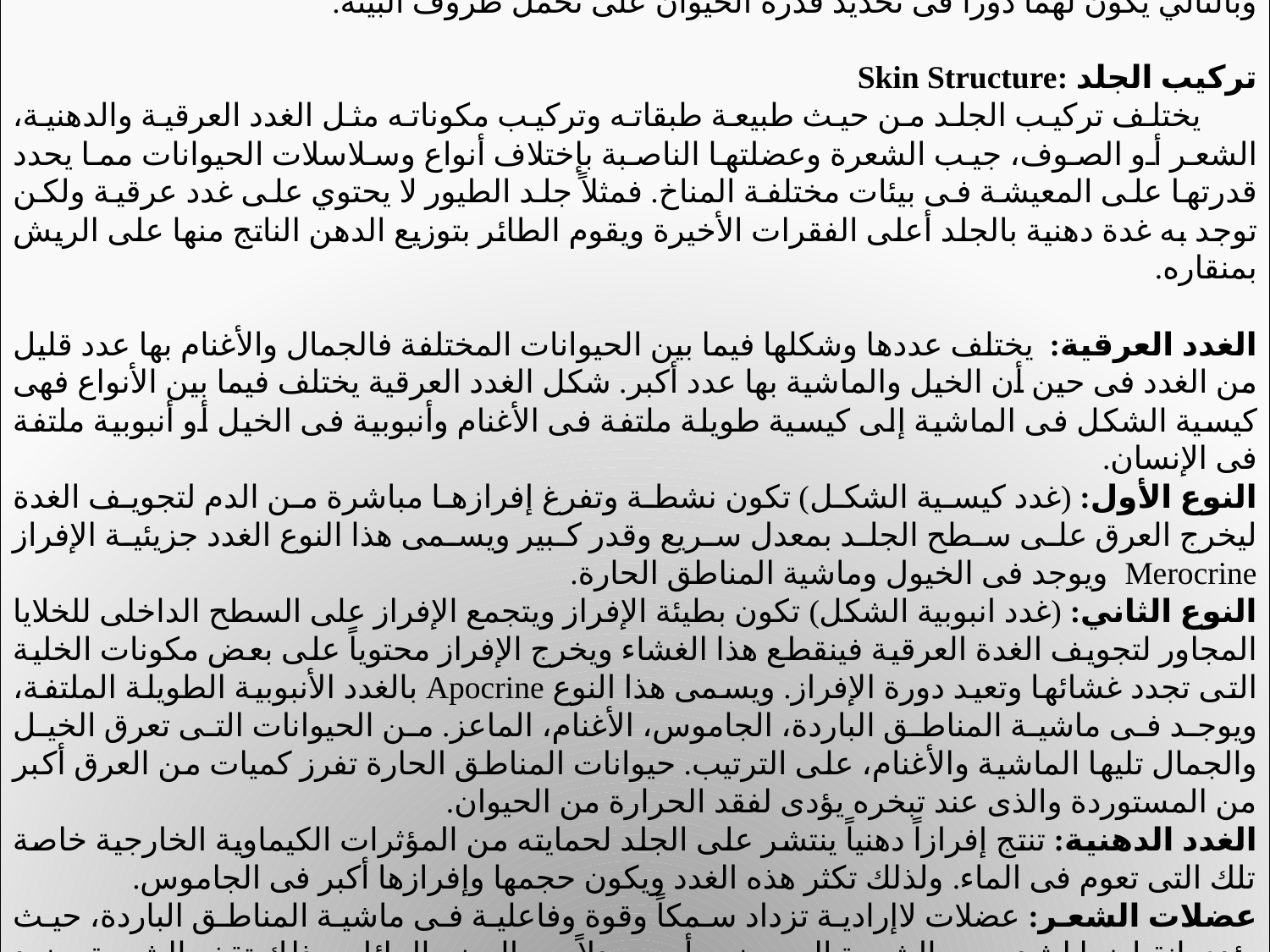

الصفات الشريحية الملائمة للمناخ:
       يعتبر الجلد والجهاز التنفسي هما العضوين اللذين يتم من خلالهما التبادل الحراري مع البيئة، وبالتالي يكون لهما دوراً فى تحديد قدرة الحيوان على تحمل ظروف البيئة.

تركيب الجلد :Skin Structure
       يختلف تركيب الجلد من حيث طبيعة طبقاته وتركيب مكوناته مثل الغدد العرقية والدهنية، الشعر أو الصوف، جيب الشعرة وعضلتها الناصبة بإختلاف أنواع وسلاسلات الحيوانات مما يحدد قدرتها على المعيشة فى بيئات مختلفة المناخ. فمثلاً جلد الطيور لا يحتوي على غدد عرقية ولكن توجد به غدة دهنية بالجلد أعلى الفقرات الأخيرة ويقوم الطائر بتوزيع الدهن الناتج منها على الريش بمنقاره.

الغدد العرقية:  يختلف عددها وشكلها فيما بين الحيوانات المختلفة فالجمال والأغنام بها عدد قليل من الغدد فى حين أن الخيل والماشية بها عدد أكبر. شكل الغدد العرقية يختلف فيما بين الأنواع فهى كيسية الشكل فى الماشية إلى كيسية طويلة ملتفة فى الأغنام وأنبوبية فى الخيل أو أنبوبية ملتفة فى الإنسان.
النوع الأول: (غدد كيسية الشكل) تكون نشطة وتفرغ إفرازها مباشرة من الدم لتجويف الغدة ليخرج العرق على سطح الجلد بمعدل سريع وقدر كبير ويسمى هذا النوع الغدد جزيئية الإفراز Merocrine  ويوجد فى الخيول وماشية المناطق الحارة.
النوع الثاني: (غدد انبوبية الشكل) تكون بطيئة الإفراز ويتجمع الإفراز على السطح الداخلى للخلايا المجاور لتجويف الغدة العرقية فينقطع هذا الغشاء ويخرج الإفراز محتوياً على بعض مكونات الخلية التى تجدد غشائها وتعيد دورة الإفراز. ويسمى هذا النوع Apocrine بالغدد الأنبوبية الطويلة الملتفة، ويوجد فى ماشية المناطق الباردة، الجاموس، الأغنام، الماعز. من الحيوانات التى تعرق الخيل والجمال تليها الماشية والأغنام، على الترتيب. حيوانات المناطق الحارة تفرز كميات من العرق أكبر من المستوردة والذى عند تبخره يؤدى لفقد الحرارة من الحيوان.
الغدد الدهنية: تنتج إفرازاً دهنياً ينتشر على الجلد لحمايته من المؤثرات الكيماوية الخارجية خاصة تلك التى تعوم فى الماء. ولذلك تكثر هذه الغدد ويكون حجمها وإفرازها أكبر فى الجاموس.
عضلات الشعر: عضلات لاإرادية تزداد سمكاً وقوة وفاعلية فى ماشية المناطق الباردة، حيث يؤدى إنقباضها لشد جيب الشعرة إلى وضع رأسي بدلاً من الوضع المائل وبذلك تقف الشعرة ويزيد سمك الغطاء العازل ليحسن العزل الحراري وحفظ حرارة الجسم. وتقل أهمية هذه العضلات كلما كان غطاء الجسم خفيف وتكون العضلات رهيفة كما فى الجاموس.